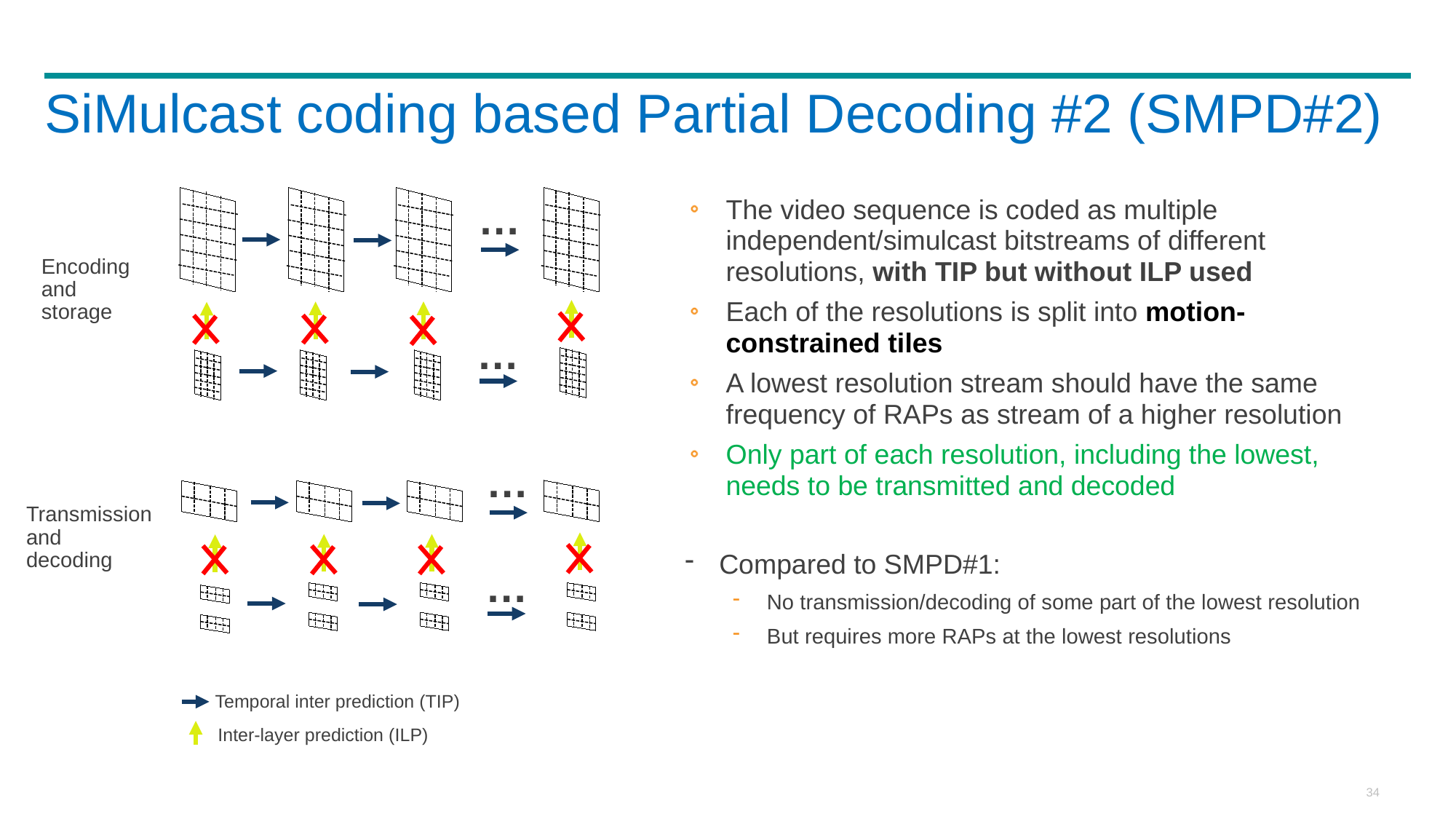

# SiMulcast coding based Partial Decoding #2 (SMPD#2)
…

Encoding and storage
…

…

Transmission and decoding
…

Temporal inter prediction (TIP)
Inter-layer prediction (ILP)
The video sequence is coded as multiple independent/simulcast bitstreams of different resolutions, with TIP but without ILP used
Each of the resolutions is split into motion-constrained tiles
A lowest resolution stream should have the same frequency of RAPs as stream of a higher resolution
Only part of each resolution, including the lowest, needs to be transmitted and decoded

Compared to SMPD#1:
No transmission/decoding of some part of the lowest resolution
But requires more RAPs at the lowest resolutions